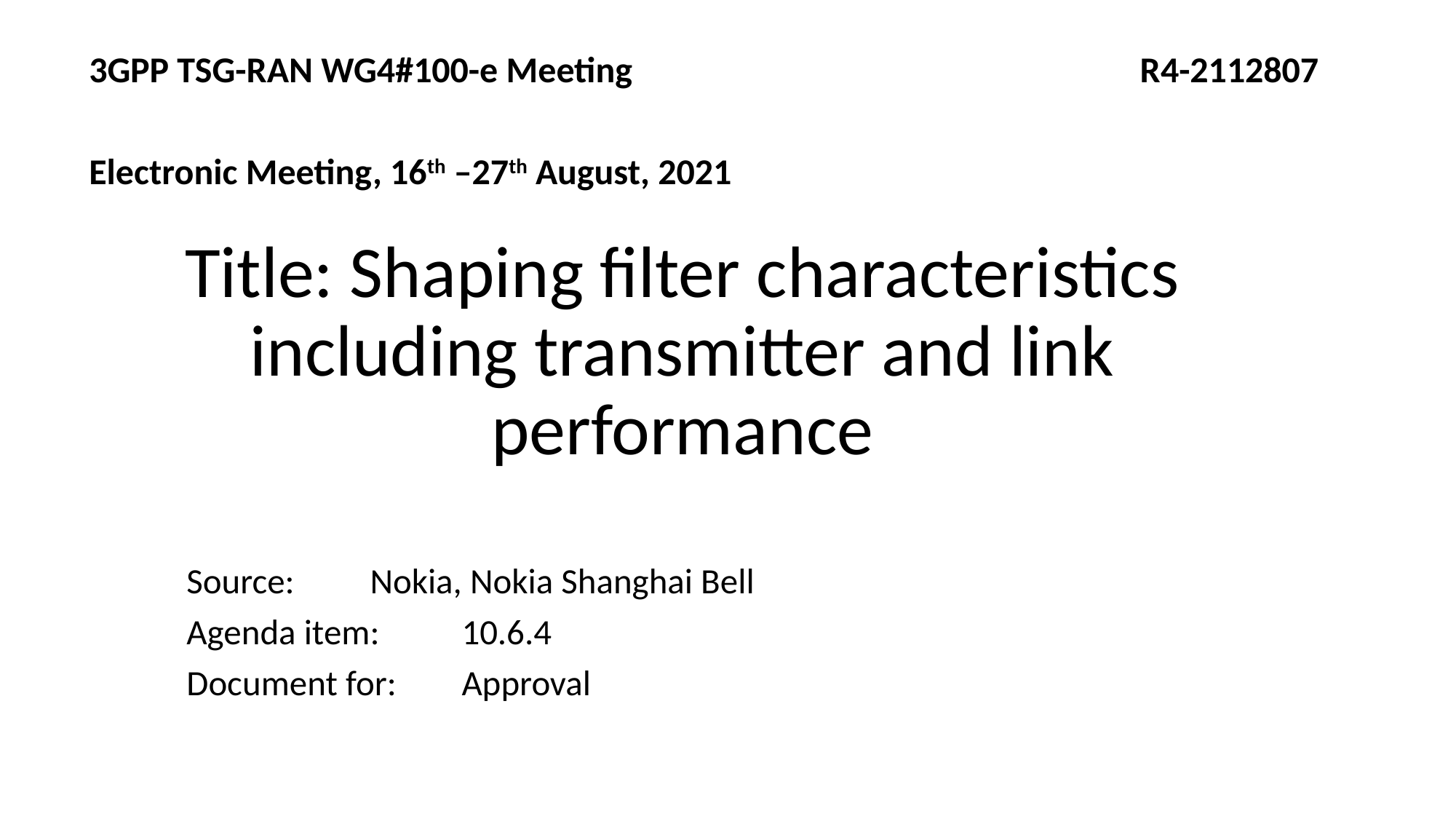

3GPP TSG-RAN WG4#100-e Meeting                                                              R4-2112807

Electronic Meeting, 16th –27th August, 2021
# Title: Shaping filter characteristics including transmitter and link performance
Source:		Nokia, Nokia Shanghai Bell
Agenda item:		10.6.4
Document for:	Approval